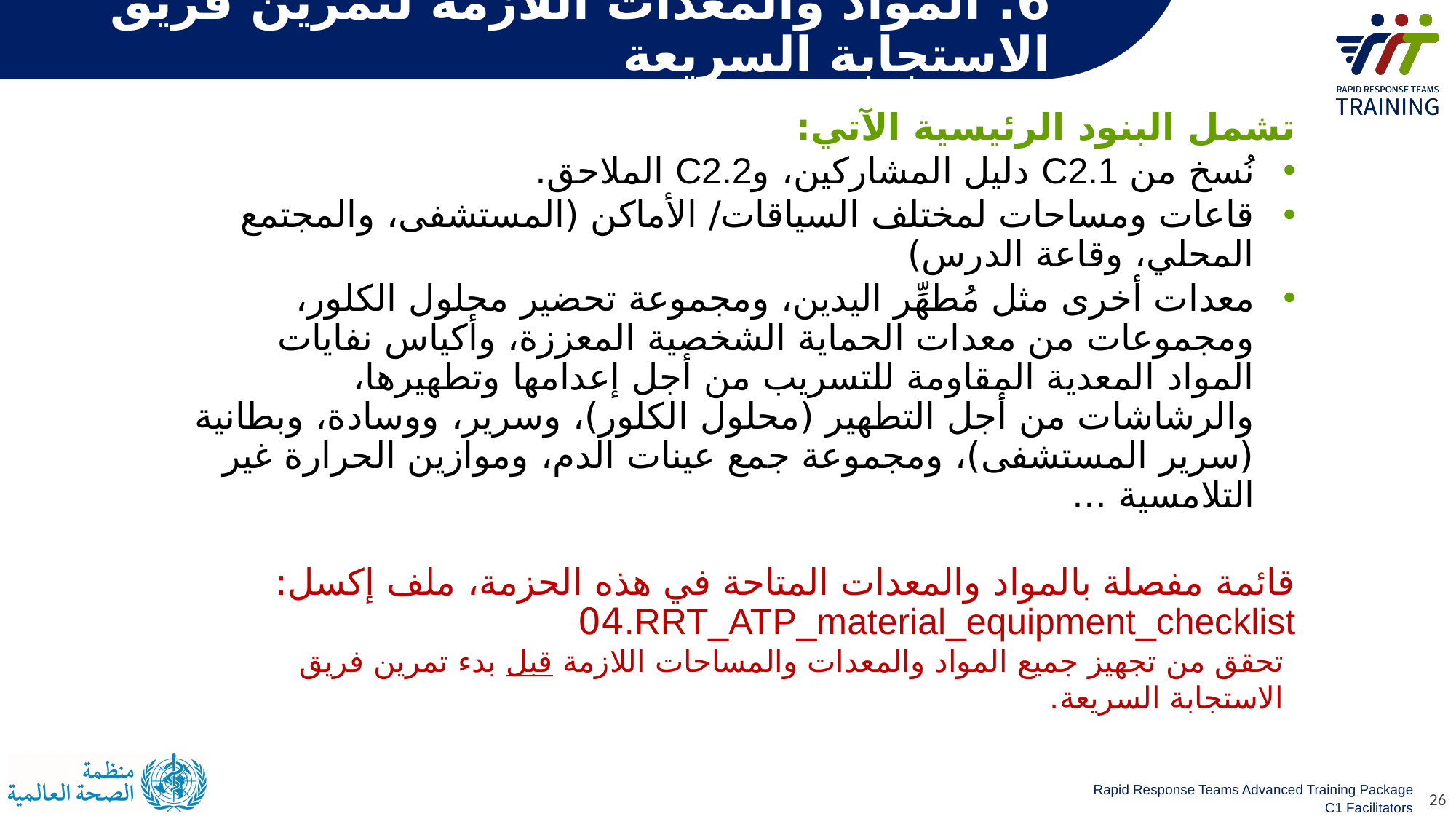

# 6. المواد والمعدات اللازمة لتمرين فريق الاستجابة السريعة
تشمل البنود الرئيسية الآتي:
نُسخ من C2.1 دليل المشاركين، وC2.2 الملاحق.
قاعات ومساحات لمختلف السياقات/ الأماكن (المستشفى، والمجتمع المحلي، وقاعة الدرس)
معدات أخرى مثل مُطهِّر اليدين، ومجموعة تحضير محلول الكلور، ومجموعات من معدات الحماية الشخصية المعززة، وأكياس نفايات المواد المعدية المقاومة للتسريب من أجل إعدامها وتطهيرها، والرشاشات من أجل التطهير (محلول الكلور)، وسرير، ووسادة، وبطانية (سرير المستشفى)، ومجموعة جمع عينات الدم، وموازين الحرارة غير التلامسية ...

قائمة مفصلة بالمواد والمعدات المتاحة في هذه الحزمة، ملف إكسل: 04.RRT_ATP_material_equipment_checklist
تحقق من تجهيز جميع المواد والمعدات والمساحات اللازمة قبل بدء تمرين فريق الاستجابة السريعة.